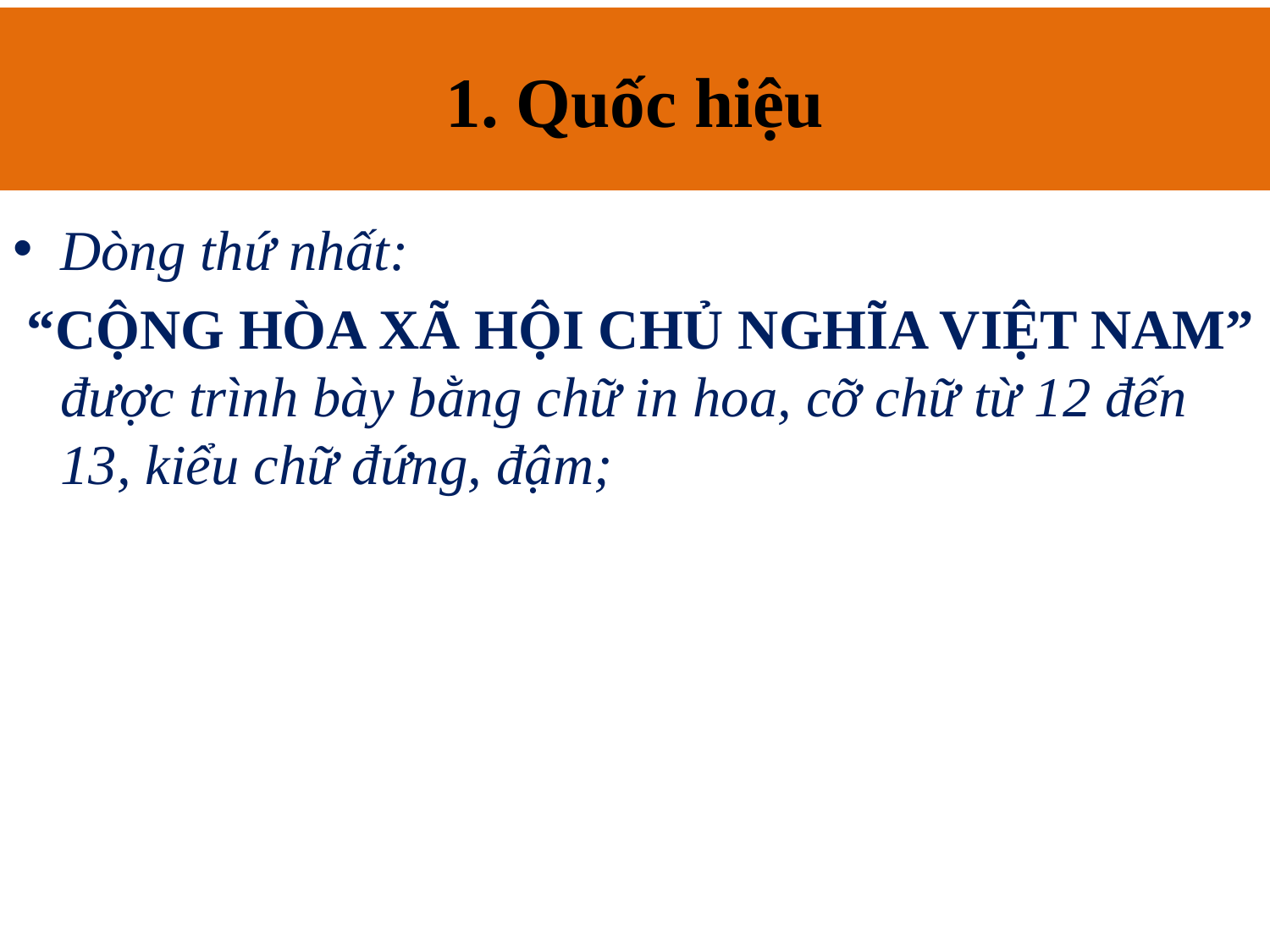

# 1. Quốc hiệu
Dòng thứ nhất:
 “CỘNG HÒA XÃ HỘI CHỦ NGHĨA VIỆT NAM” được trình bày bằng chữ in hoa, cỡ chữ từ 12 đến 13, kiểu chữ đứng, đậm;